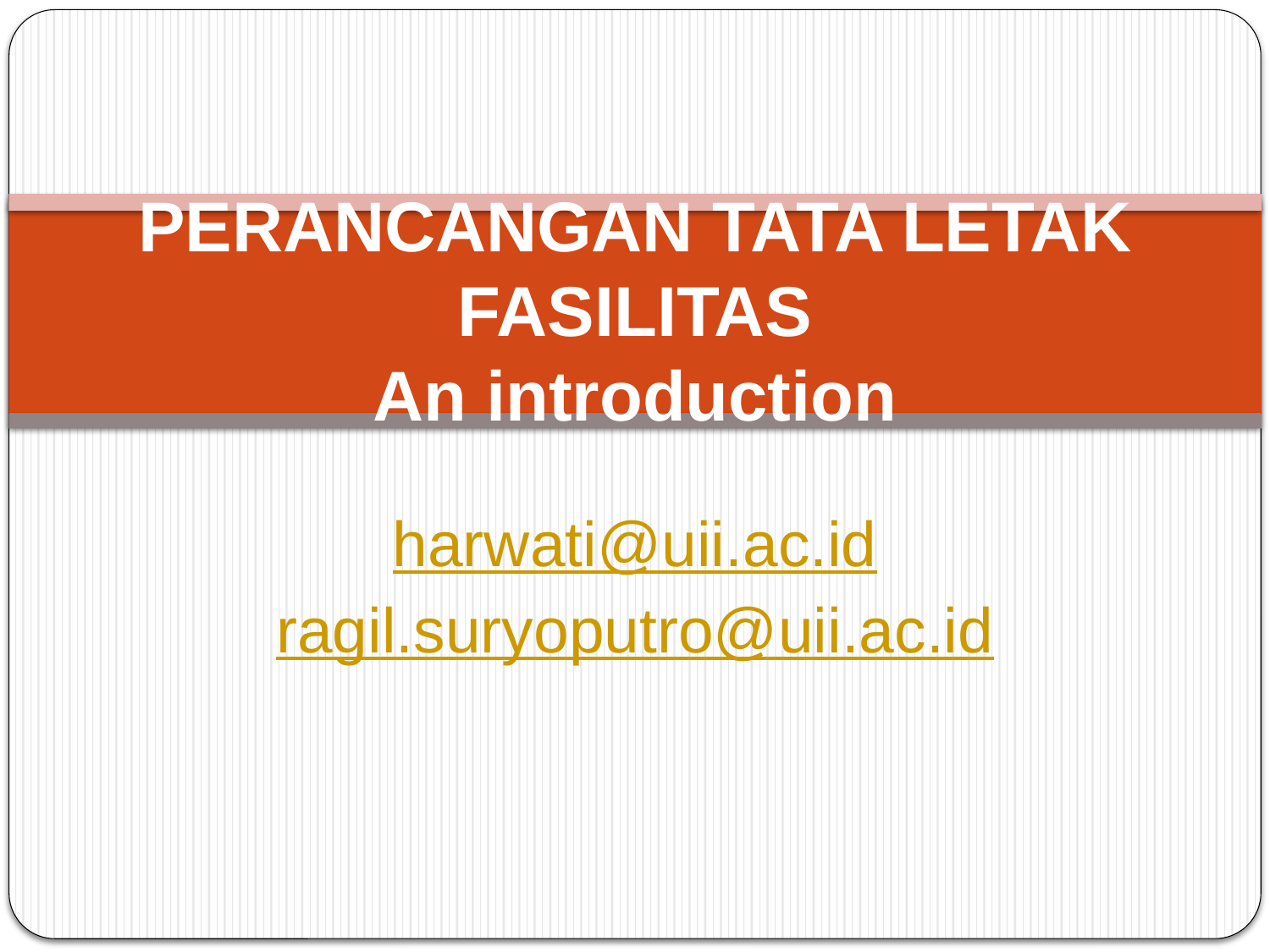

# PERANCANGAN TATA LETAK FASILITAS An introduction
harwati@uii.ac.id
ragil.suryoputro@uii.ac.id